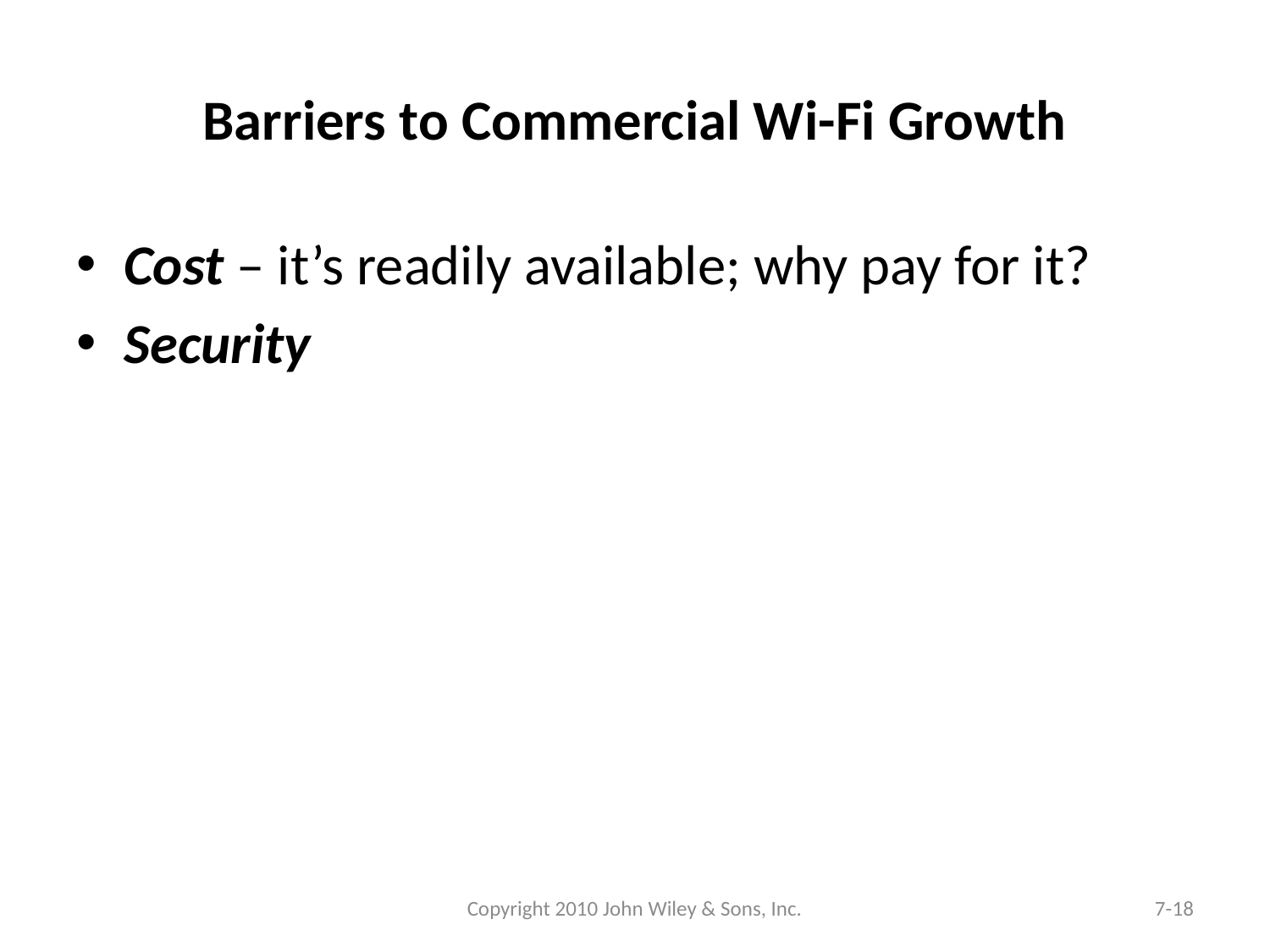

# Barriers to Commercial Wi-Fi Growth
Cost – it’s readily available; why pay for it?
Security
Copyright 2010 John Wiley & Sons, Inc.
7-18